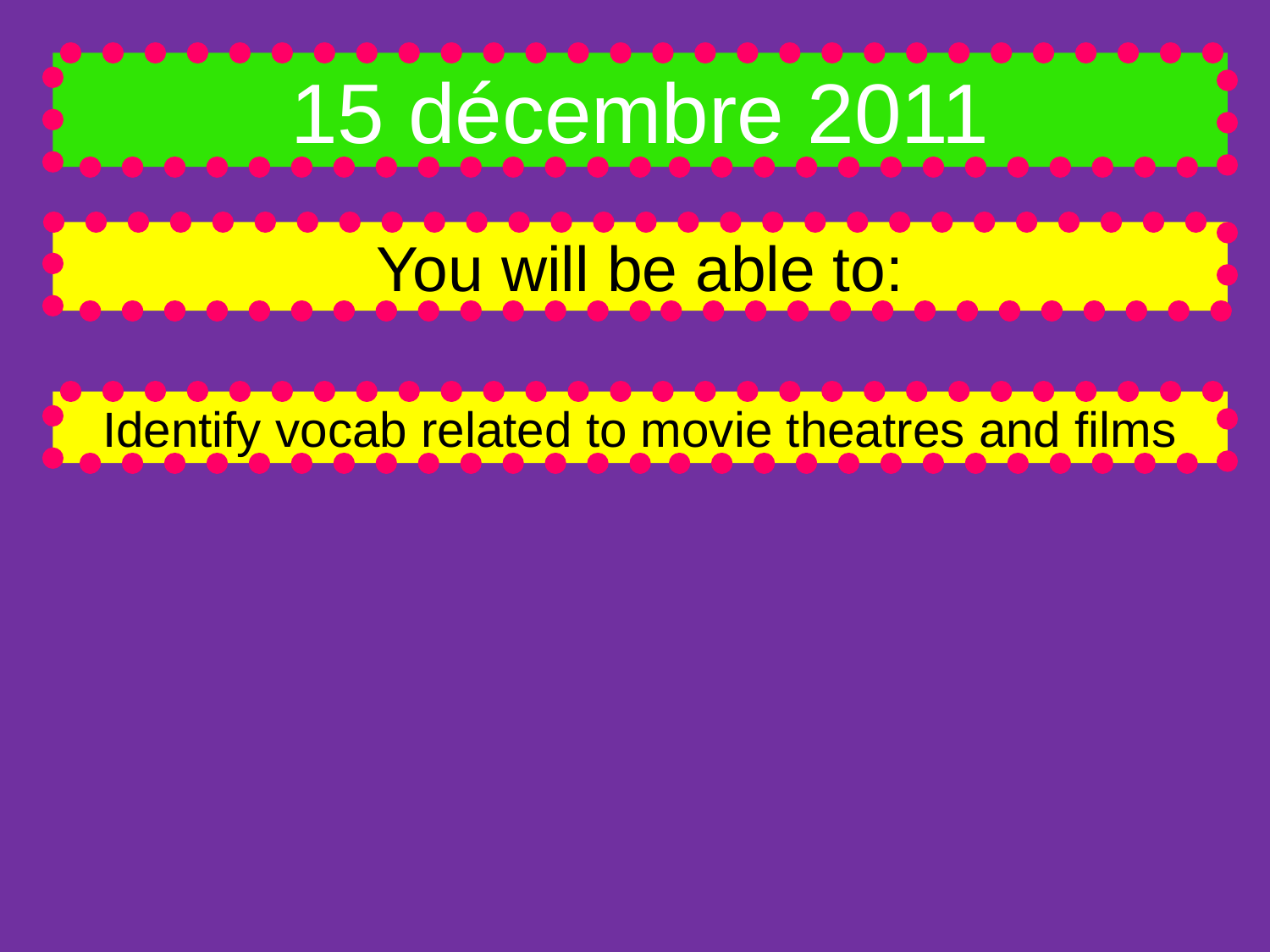

15 décembre 2011
You will be able to:
Identify vocab related to movie theatres and films